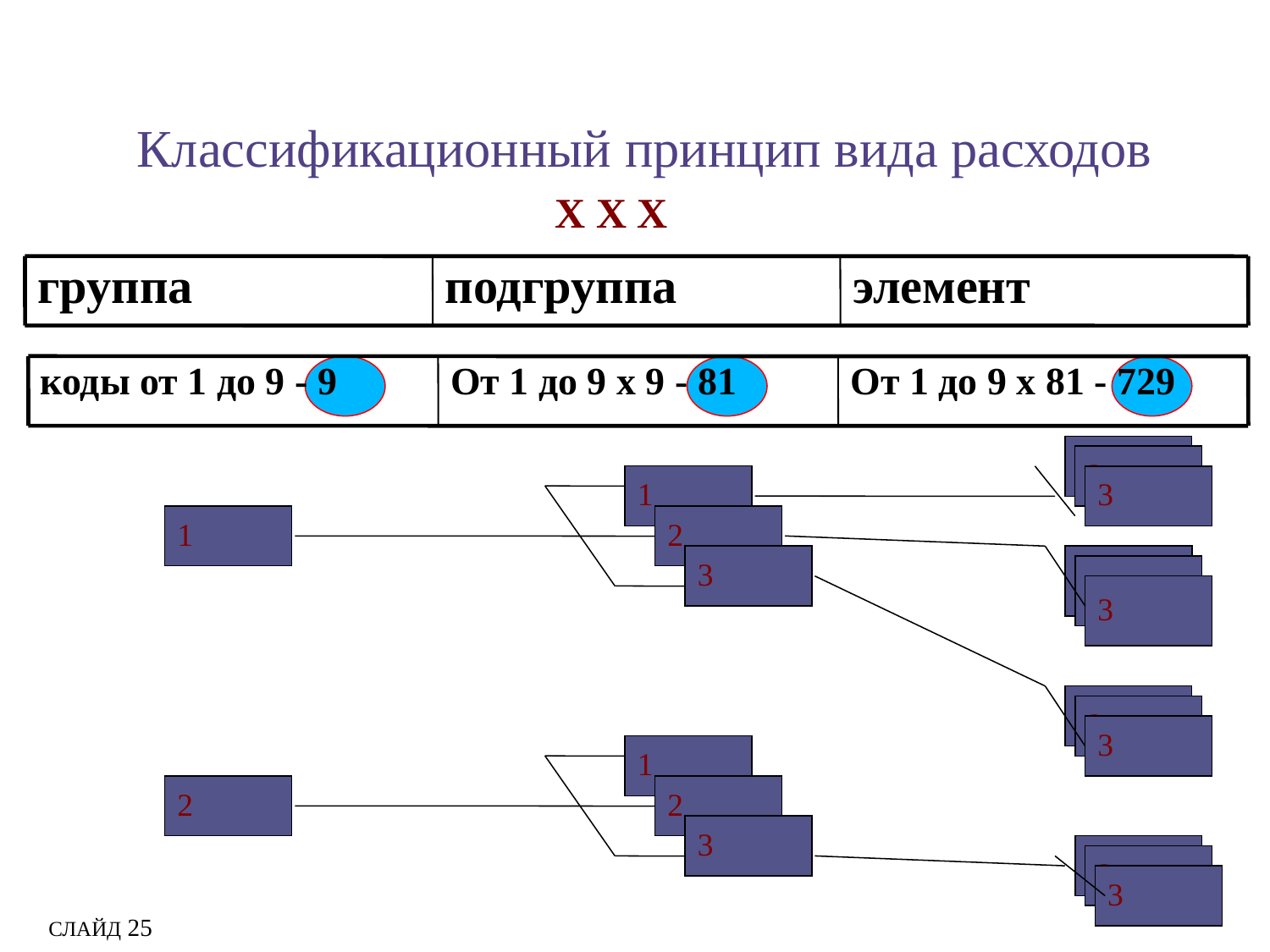

Классификационный принцип вида расходов
Х Х Х
группа

подгруппа

элемент

коды от 1 до 9 - 9

От 1 до 9 х 9 - 81

От 1 до 9 х 81 - 729

2
1

3

1
2

3

2

3

2
3
1

2
2

3

2

3
СЛАЙД 25